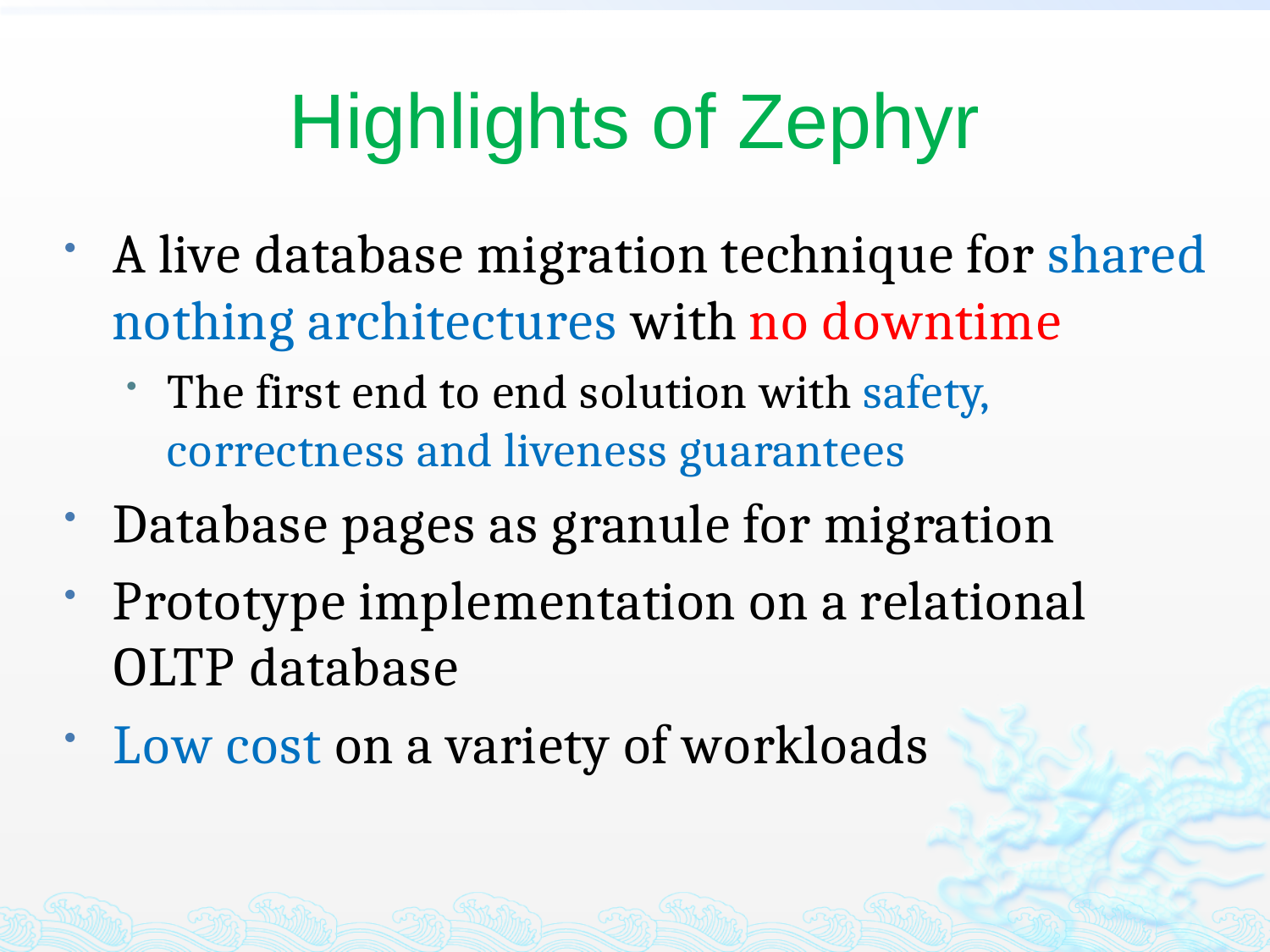

# Highlights of Zephyr
A live database migration technique for shared nothing architectures with no downtime
The first end to end solution with safety, correctness and liveness guarantees
Database pages as granule for migration
Prototype implementation on a relational OLTP database
Low cost on a variety of workloads